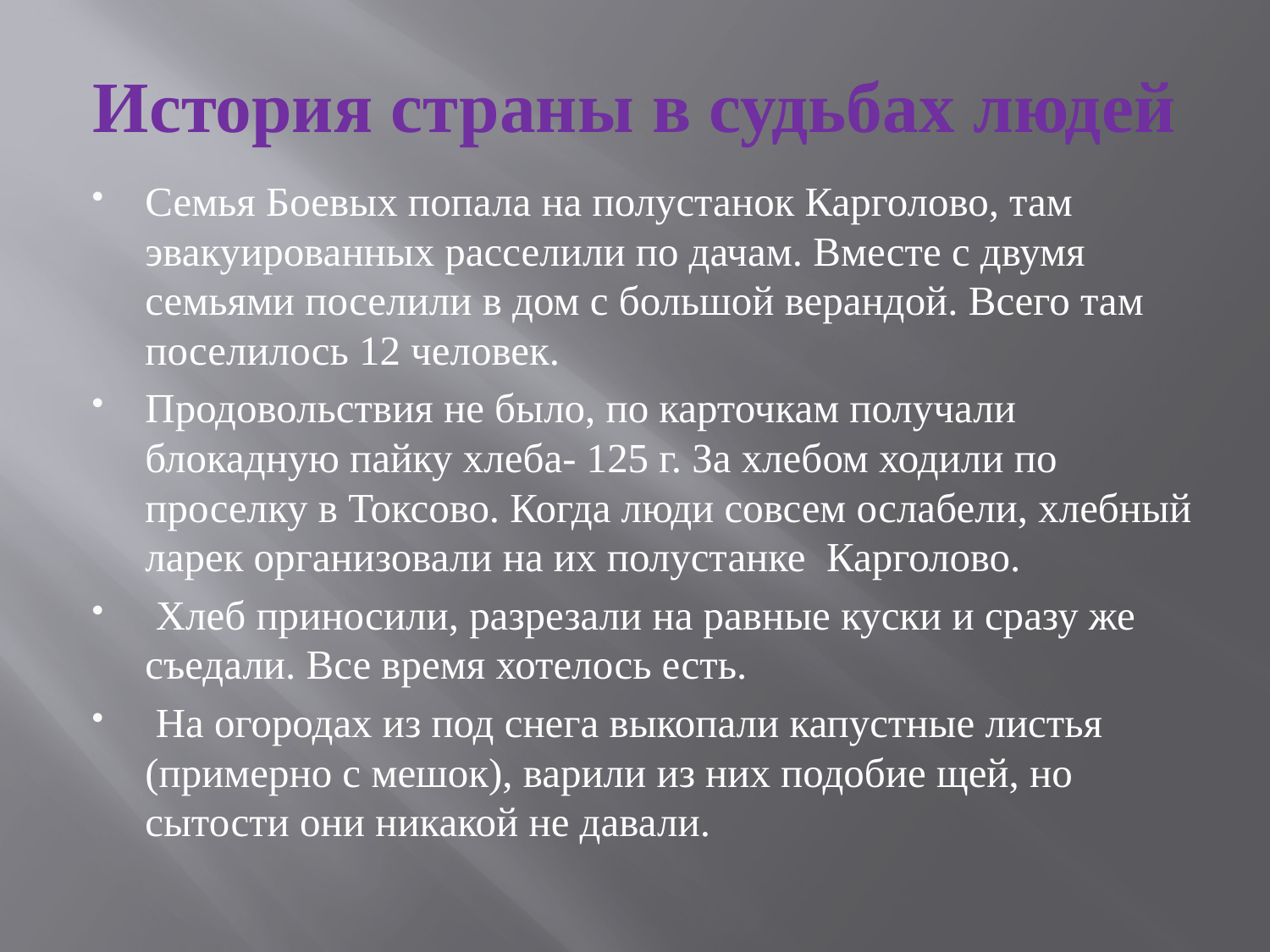

# История страны в судьбах людей
Семья Боевых попала на полустанок Карголово, там эвакуированных расселили по дачам. Вместе с двумя семьями поселили в дом с большой верандой. Всего там поселилось 12 человек.
Продовольствия не было, по карточкам получали блокадную пайку хлеба- 125 г. За хлебом ходили по проселку в Токсово. Когда люди совсем ослабели, хлебный ларек организовали на их полустанке  Карголово.
 Хлеб приносили, разрезали на равные куски и сразу же съедали. Все время хотелось есть.
 На огородах из под снега выкопали капустные листья (примерно с мешок), варили из них подобие щей, но сытости они никакой не давали.